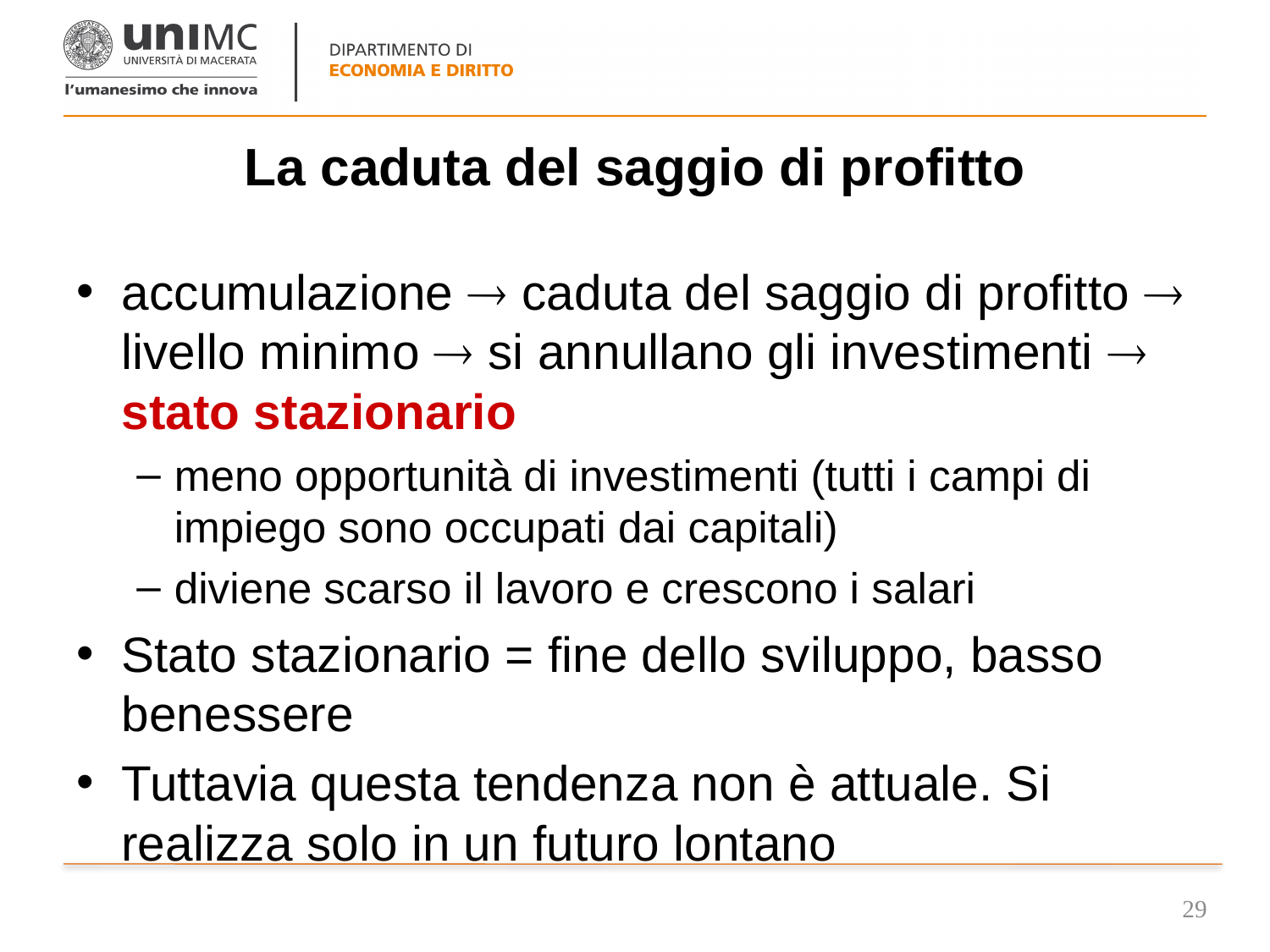

# La caduta del saggio di profitto
accumulazione → caduta del saggio di profitto → livello minimo → si annullano gli investimenti → stato stazionario
meno opportunità di investimenti (tutti i campi di impiego sono occupati dai capitali)
diviene scarso il lavoro e crescono i salari
Stato stazionario = fine dello sviluppo, basso benessere
Tuttavia questa tendenza non è attuale. Si realizza solo in un futuro lontano
29